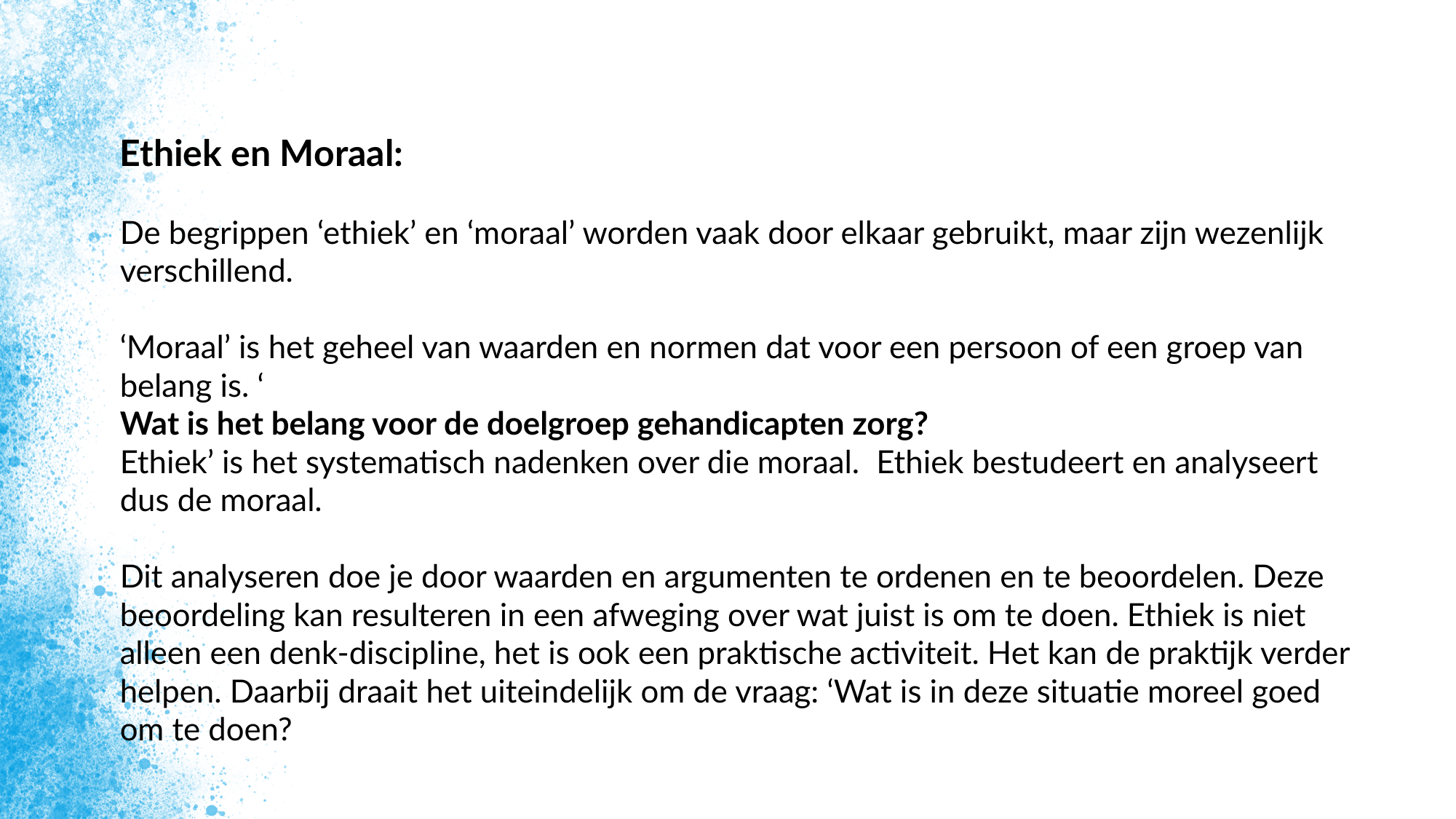

Ethiek en Moraal:

De begrippen ‘ethiek’ en ‘moraal’ worden vaak door elkaar gebruikt, maar zijn wezenlijk verschillend.

‘Moraal’ is het geheel van waarden en normen dat voor een persoon of een groep van belang is. ‘
Wat is het belang voor de doelgroep gehandicapten zorg?
Ethiek’ is het systematisch nadenken over die moraal.  Ethiek bestudeert en analyseert dus de moraal.

Dit analyseren doe je door waarden en argumenten te ordenen en te beoordelen. Deze beoordeling kan resulteren in een afweging over wat juist is om te doen. Ethiek is niet alleen een denk-discipline, het is ook een praktische activiteit. Het kan de praktijk verder helpen. Daarbij draait het uiteindelijk om de vraag: ‘Wat is in deze situatie moreel goed om te doen?